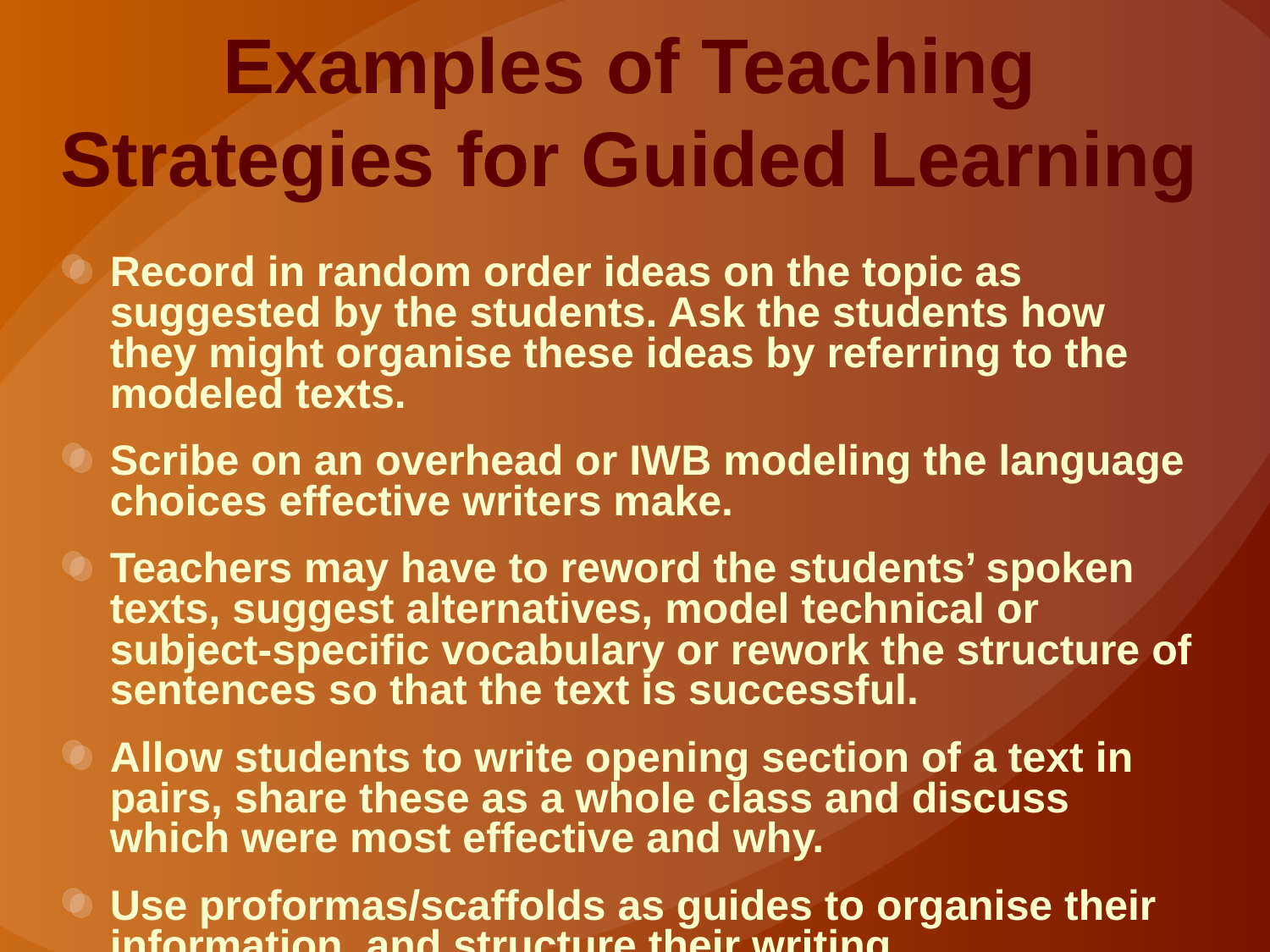

# Examples of Teaching Strategies for Guided Learning
Record in random order ideas on the topic as suggested by the students. Ask the students how they might organise these ideas by referring to the modeled texts.
Scribe on an overhead or IWB modeling the language choices effective writers make.
Teachers may have to reword the students’ spoken texts, suggest alternatives, model technical or subject-specific vocabulary or rework the structure of sentences so that the text is successful.
Allow students to write opening section of a text in pairs, share these as a whole class and discuss which were most effective and why.
Use proformas/scaffolds as guides to organise their information  and structure their writing.